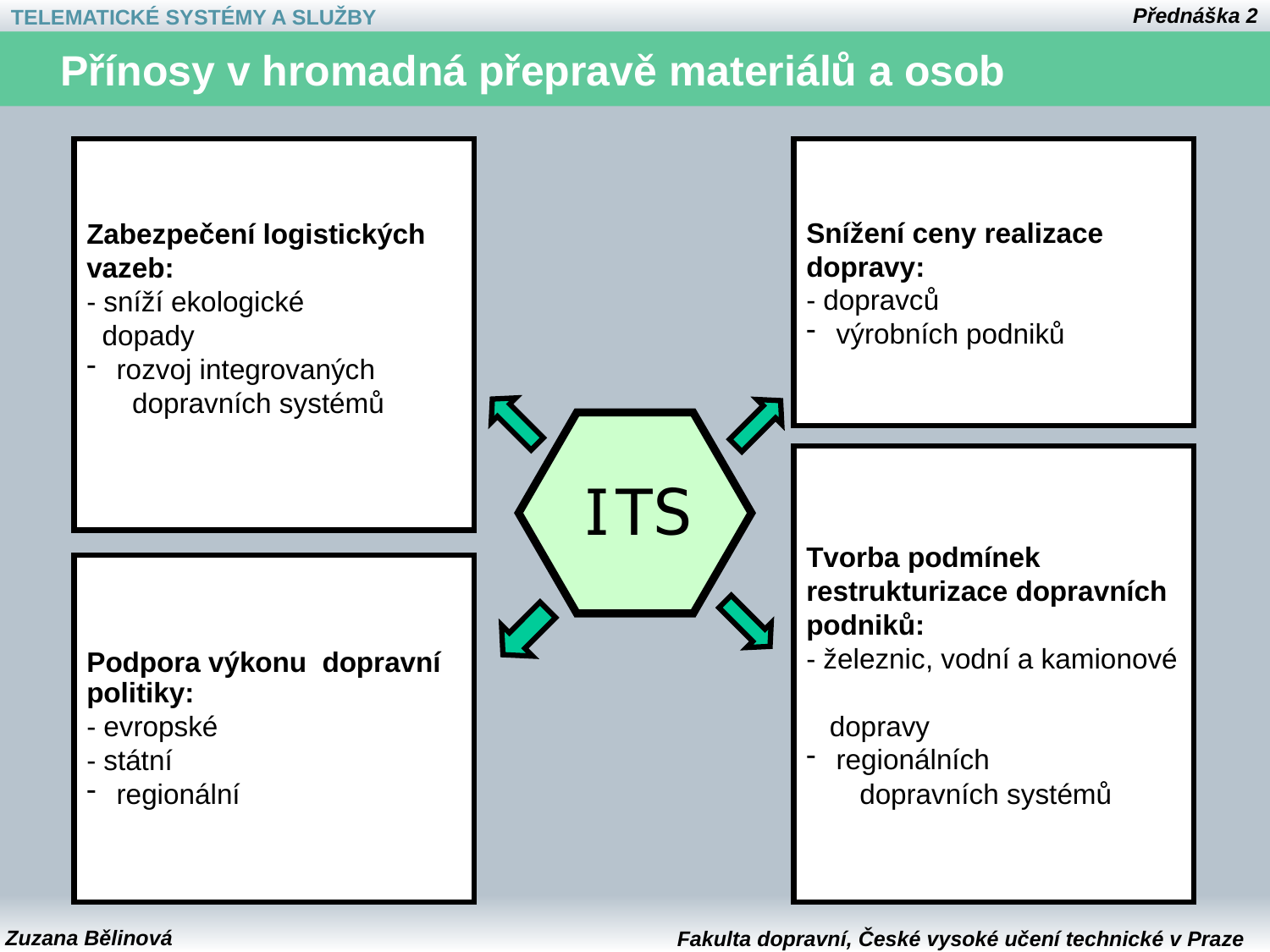

# Přínosy v hromadná přepravě materiálů a osob
Zabezpečení logistických vazeb:
- sníží ekologické
  dopady
rozvoj integrovaných
  dopravních systémů

Snížení ceny realizace dopravy:
- dopravců
výrobních podniků

ITS
Tvorba podmínek restrukturizace dopravních podniků:
- železnic, vodní a kamionové
   dopravy
regionálních
   dopravních systémů

Podpora výkonu  dopravní politiky:
- evropské
- státní
regionální